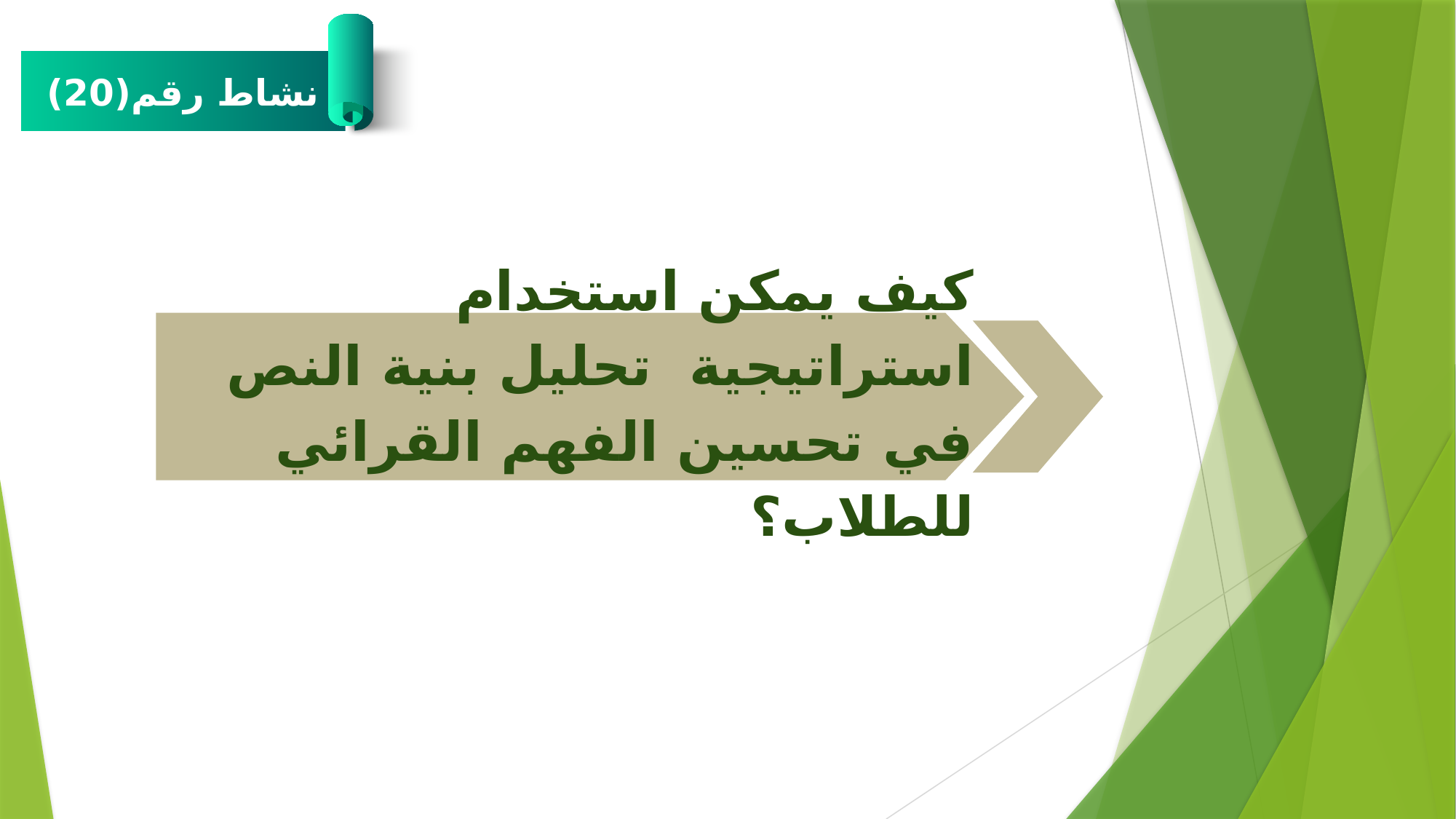

نشاط رقم(20)

كيف يمكن استخدام استراتيجية  تحليل بنية النص في تحسين الفهم القرائي للطلاب؟